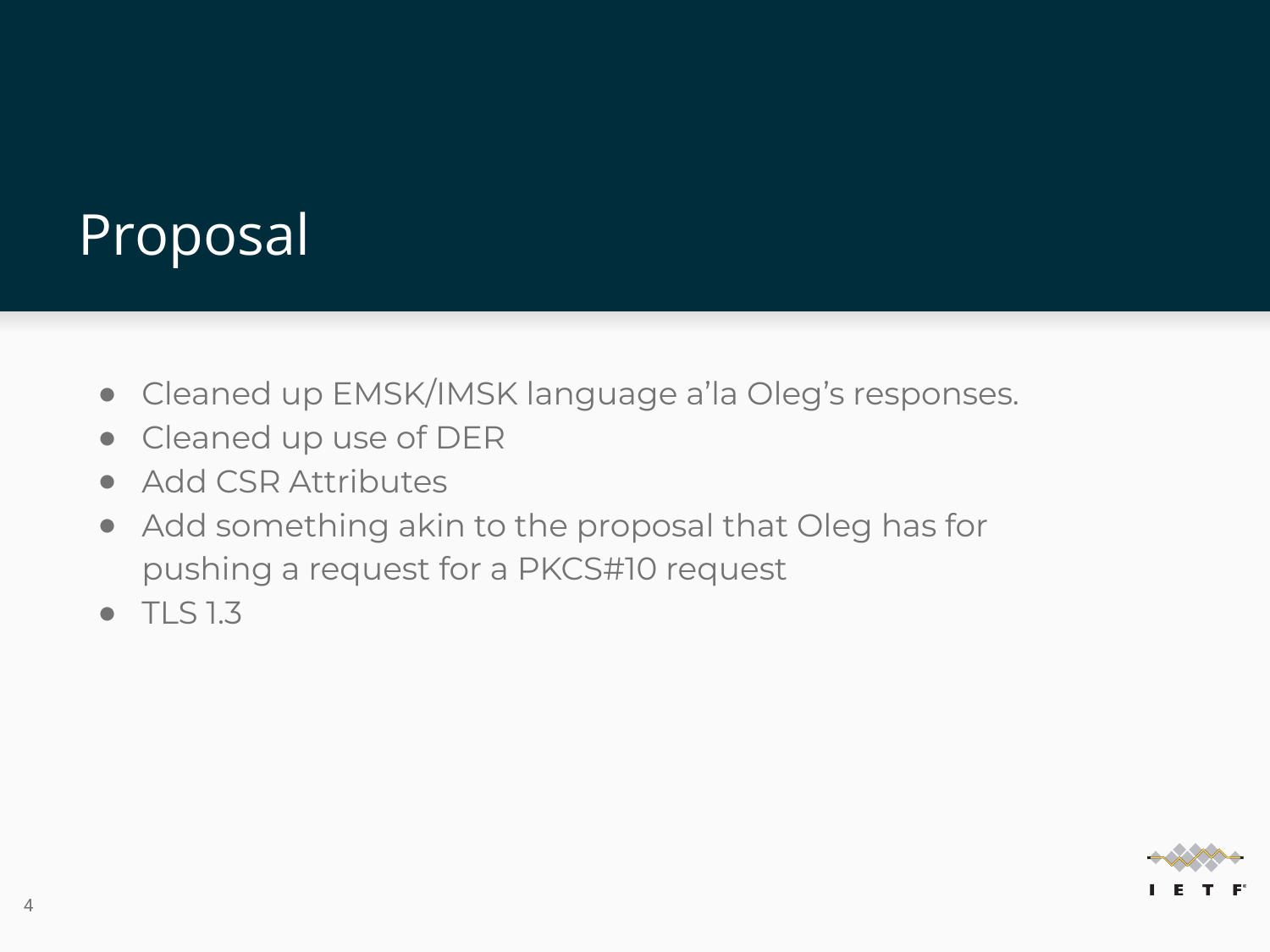

# Proposal
Cleaned up EMSK/IMSK language a’la Oleg’s responses.
Cleaned up use of DER
Add CSR Attributes
Add something akin to the proposal that Oleg has for pushing a request for a PKCS#10 request
TLS 1.3

4